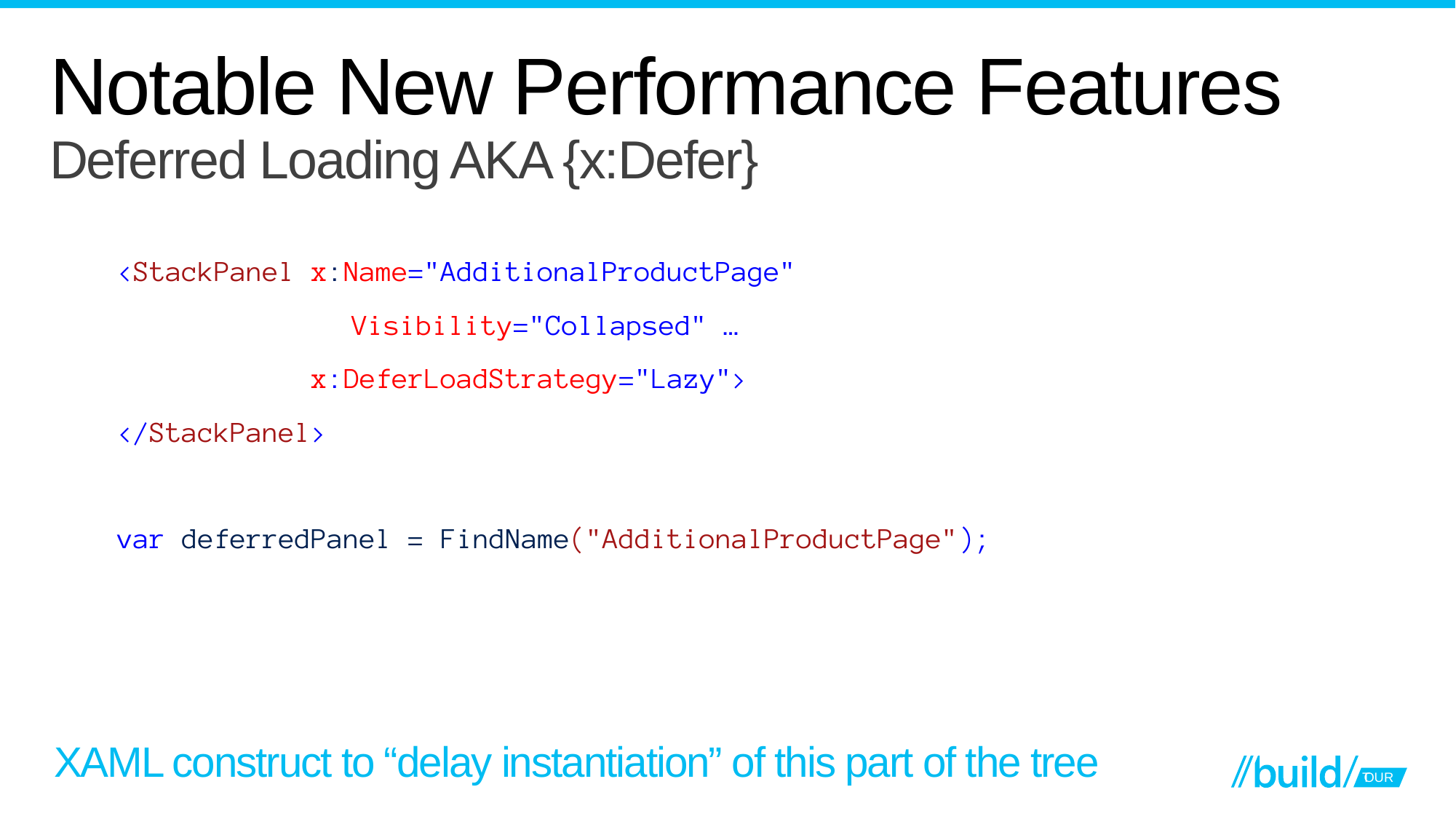

# Notable New Performance Features
Deferred Loading AKA {x:Defer}
<StackPanel x:Name="AdditionalProductPage"
		 Visibility="Collapsed" …
            x:DeferLoadStrategy="Lazy">
</StackPanel>

var deferredPanel = FindName("AdditionalProductPage");

XAML construct to “delay instantiation” of this part of the tree